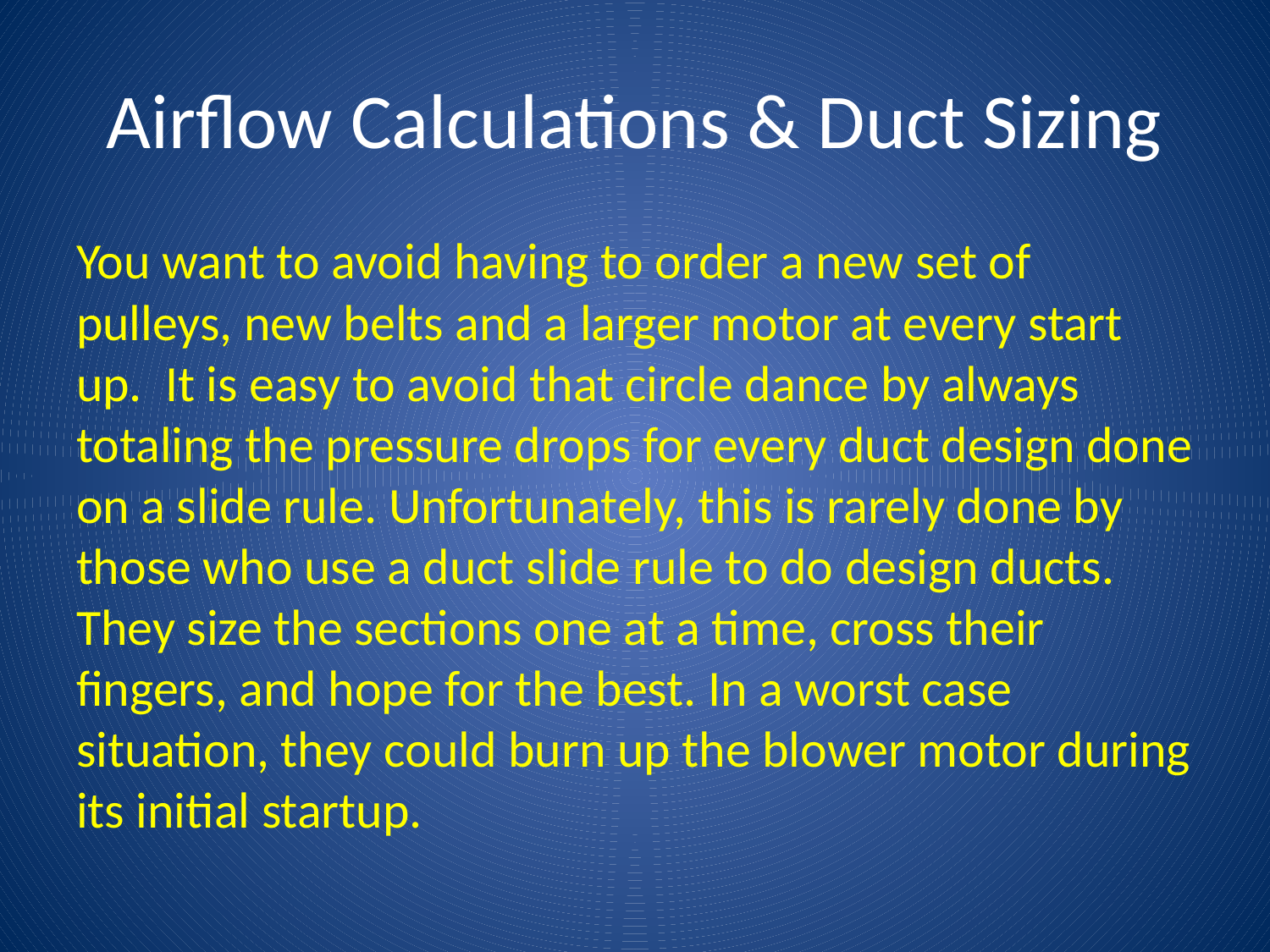

# Airflow Calculations & Duct Sizing
You want to avoid having to order a new set of pulleys, new belts and a larger motor at every start up.  It is easy to avoid that circle dance by always totaling the pressure drops for every duct design done on a slide rule. Unfortunately, this is rarely done by those who use a duct slide rule to do design ducts.  They size the sections one at a time, cross their fingers, and hope for the best. In a worst case situation, they could burn up the blower motor during its initial startup.